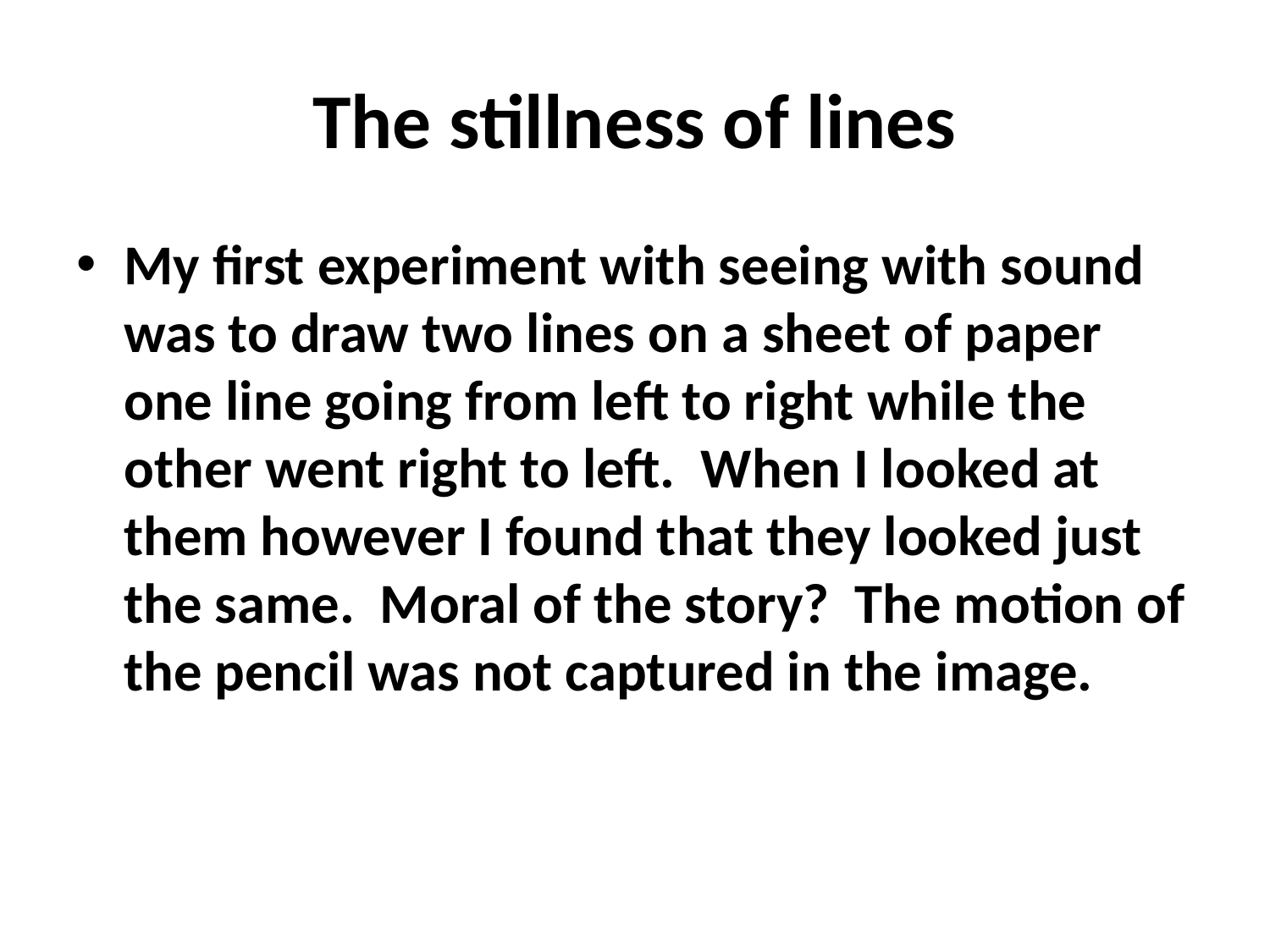

# The stillness of lines
My first experiment with seeing with sound was to draw two lines on a sheet of paper one line going from left to right while the other went right to left.  When I looked at them however I found that they looked just the same.  Moral of the story?  The motion of the pencil was not captured in the image.